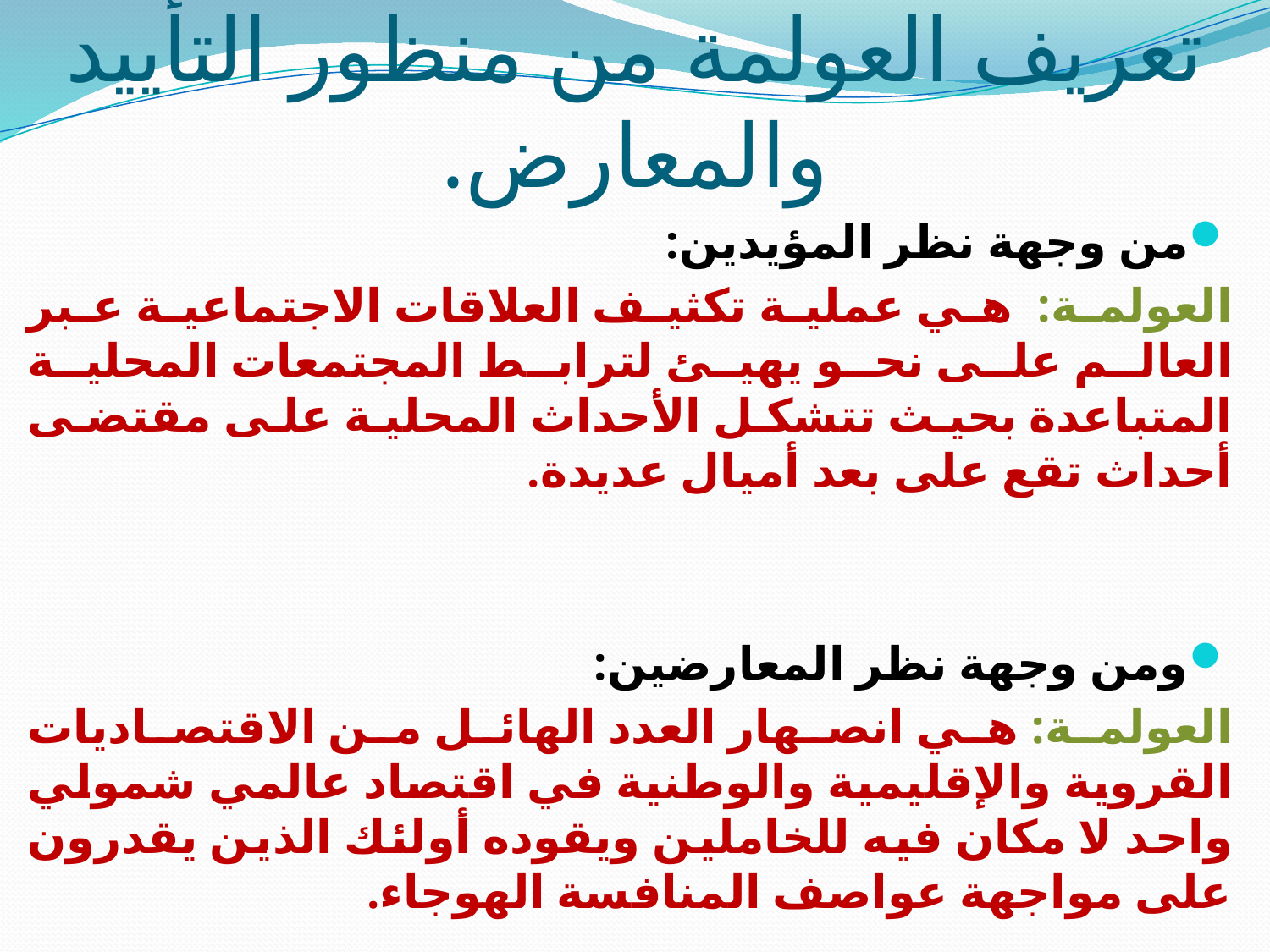

# تعريف العولمة من منظور التأييد والمعارض.
من وجهة نظر المؤيدين:
العولمة:  هي عملية تكثيف العلاقات الاجتماعية عبر العالم على نحو يهيئ لترابط المجتمعات المحلية المتباعدة بحيث تتشكل الأحداث المحلية على مقتضى أحداث تقع على بعد أميال عديدة.

ومن وجهة نظر المعارضين:
العولمة: هي انصهار العدد الهائل من الاقتصاديات القروية والإقليمية والوطنية في اقتصاد عالمي شمولي واحد لا مكان فيه للخاملين ويقوده أولئك الذين يقدرون على مواجهة عواصف المنافسة الهوجاء.